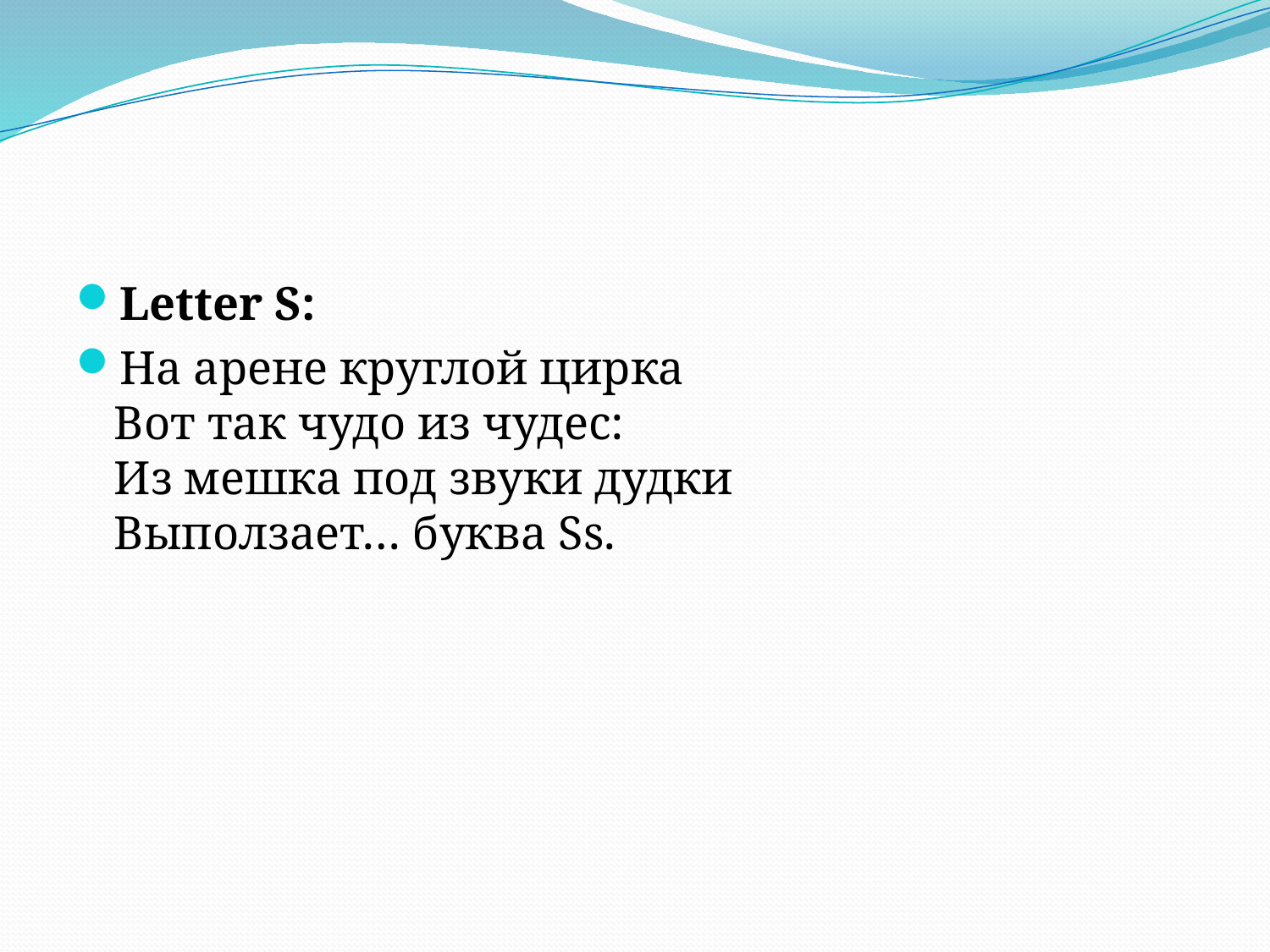

#
Letter S:
На арене круглой цирка
Вот так чудо из чудес:
Из мешка под звуки дудки
Выползает… буква Ss.